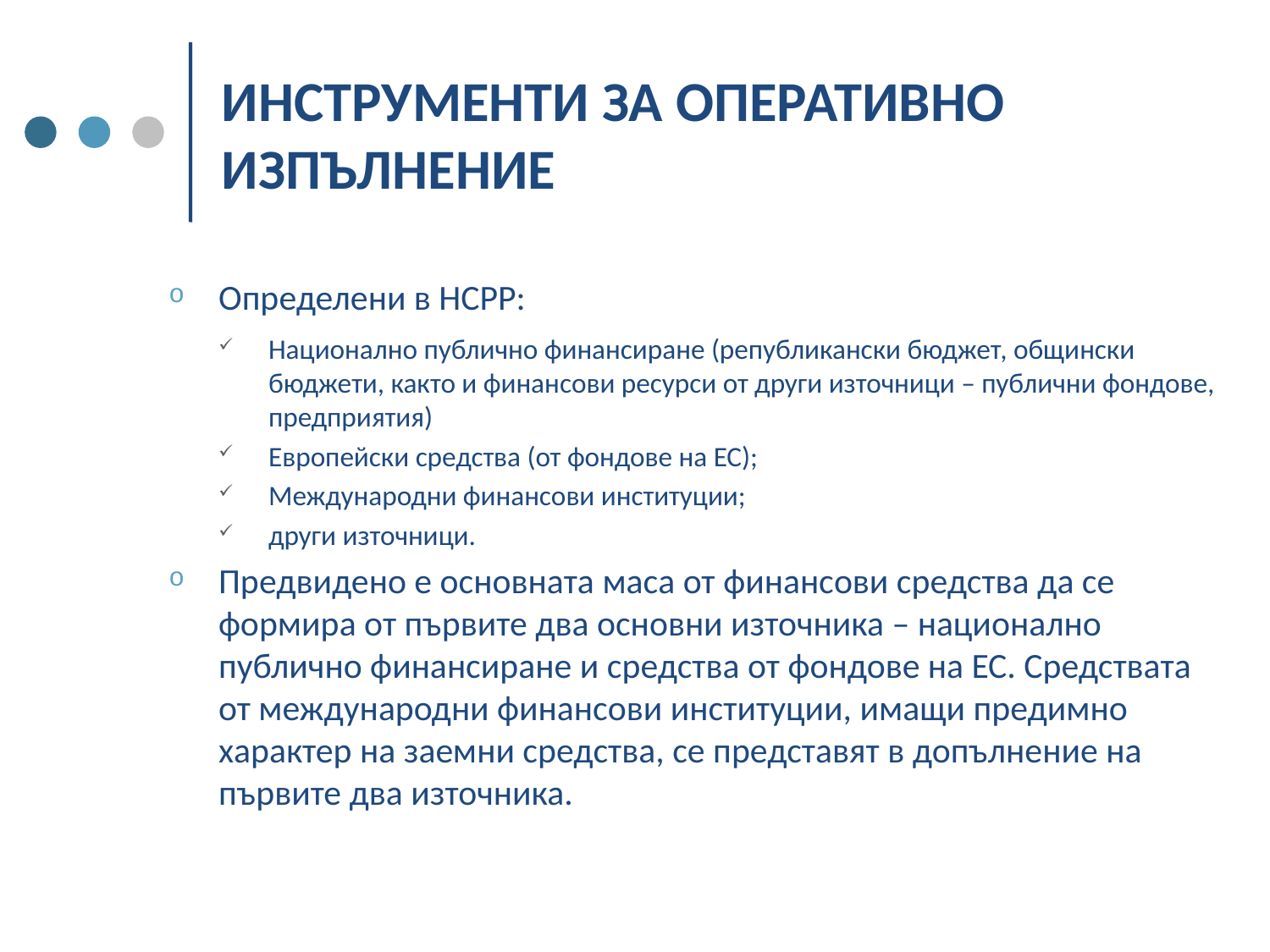

# ИНСТРУМЕНТИ ЗА ОПЕРАТИВНО ИЗПЪЛНЕНИЕ
Определени в НСРР:
Национално публично финансиране (републикански бюджет, общински бюджети, както и финансови ресурси от други източници – публични фондове, предприятия)
Европейски средства (от фондове на ЕС);
Международни финансови институции;
други източници.
Предвидено е основната маса от финансови средства да се формира от първите два основни източника – национално публично финансиране и средства от фондове на ЕС. Средствата от международни финансови институции, имащи предимно характер на заемни средства, се представят в допълнение на първите два източника.